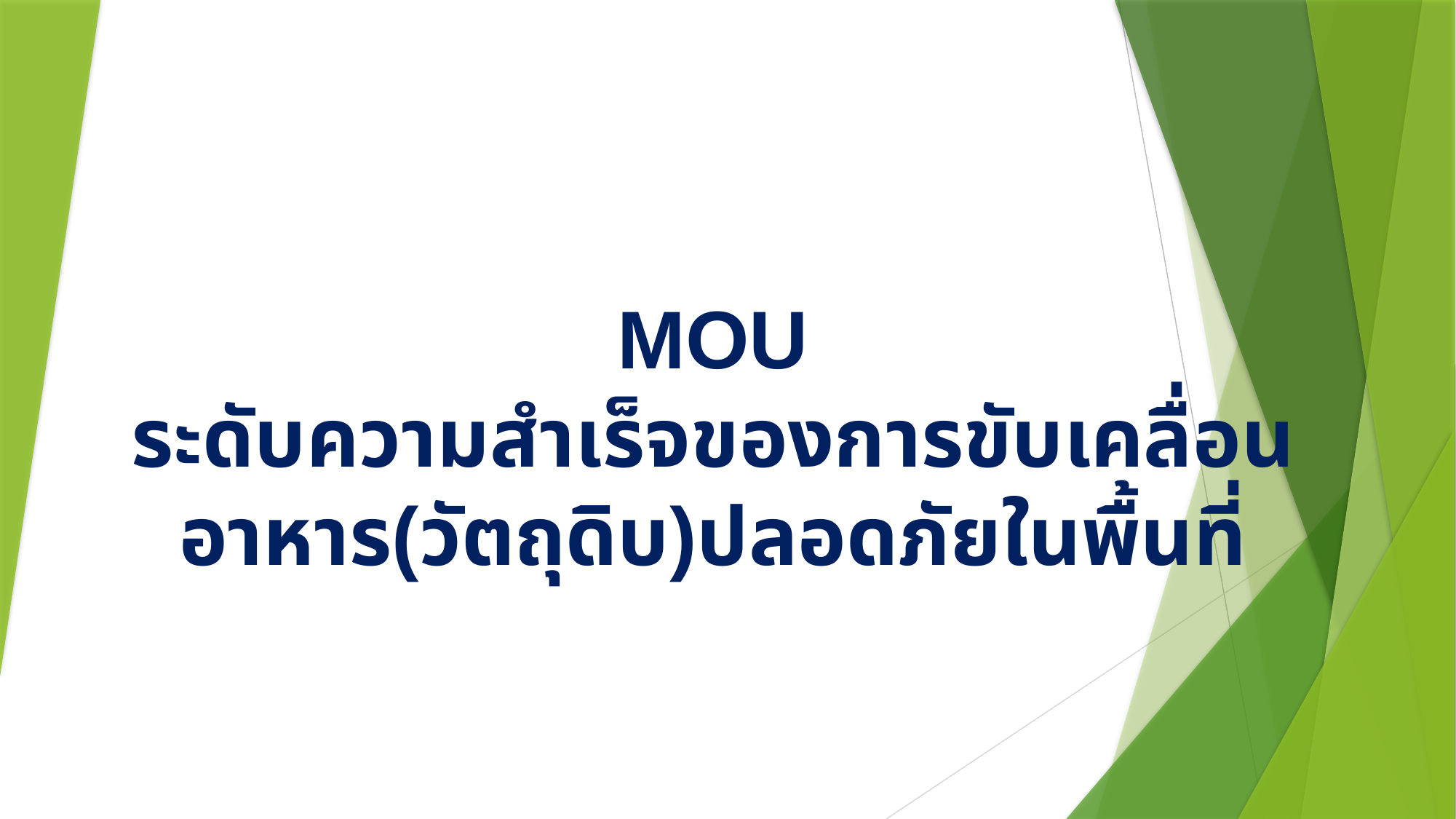

# MOU ระดับความสำเร็จของการขับเคลื่อนอาหาร(วัตถุดิบ)ปลอดภัยในพื้นที่